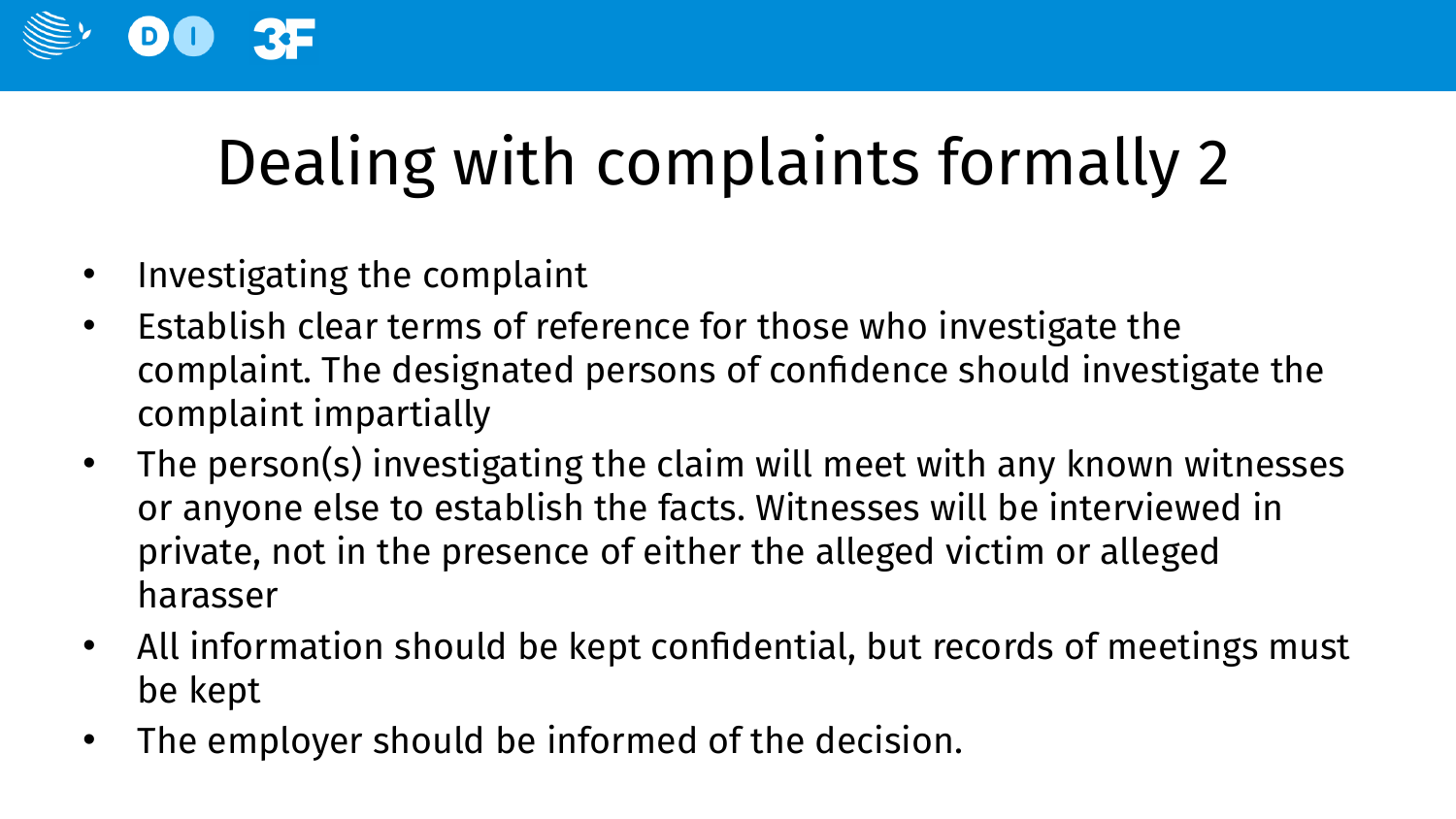

# Dealing with complaints formally 2
Investigating the complaint
Establish clear terms of reference for those who investigate the complaint. The designated persons of confidence should investigate the complaint impartially
The person(s) investigating the claim will meet with any known witnesses or anyone else to establish the facts. Witnesses will be interviewed in private, not in the presence of either the alleged victim or alleged harasser
All information should be kept confidential, but records of meetings must be kept
The employer should be informed of the decision.